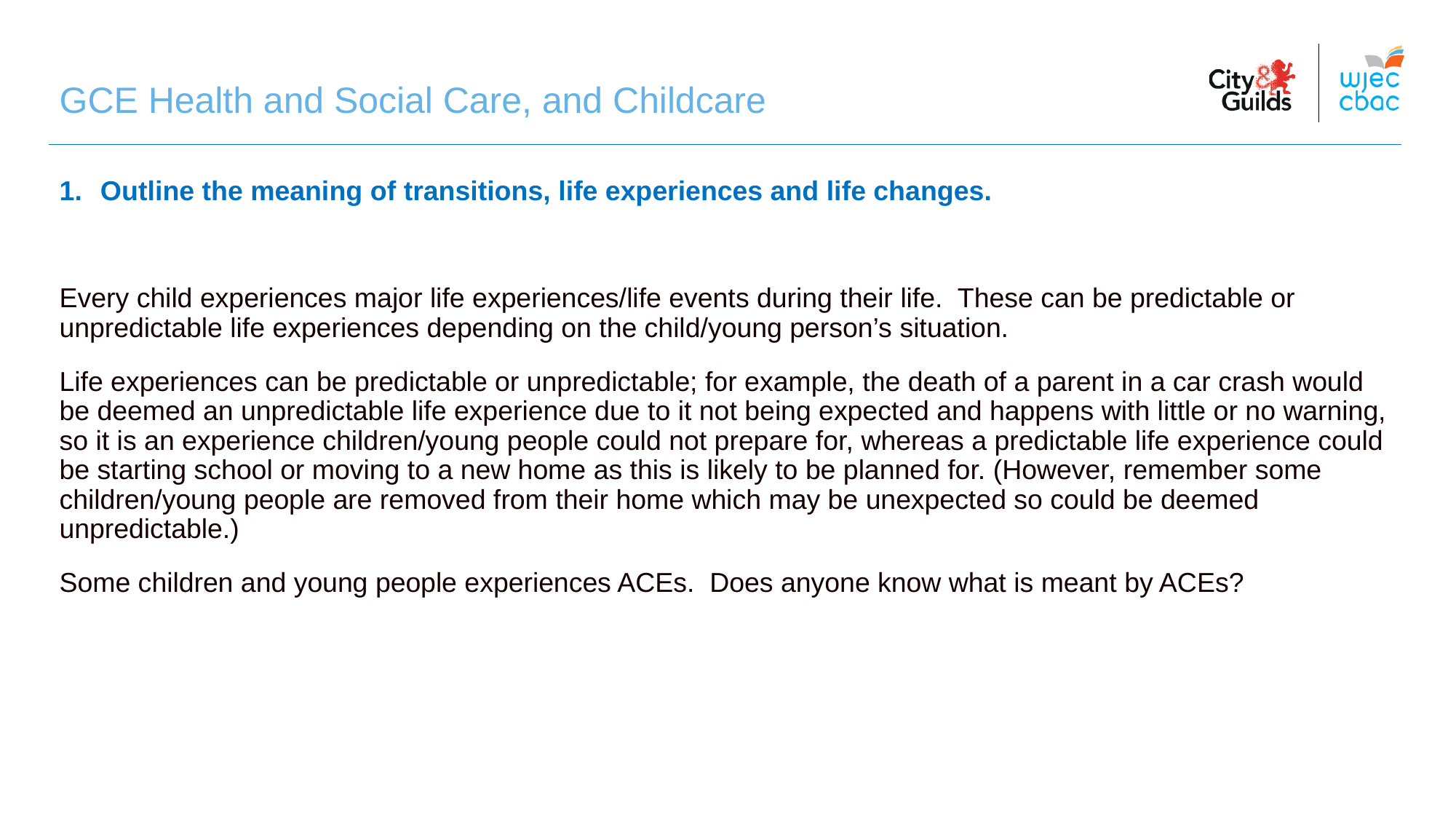

GCE Health and Social Care, and Childcare
Outline the meaning of transitions, life experiences and life changes.

Every child experiences major life experiences/life events during their life.  These can be predictable or unpredictable life experiences depending on the child/young person’s situation.
Life experiences can be predictable or unpredictable; for example, the death of a parent in a car crash would be deemed an unpredictable life experience due to it not being expected and happens with little or no warning, so it is an experience children/young people could not prepare for, whereas a predictable life experience could be starting school or moving to a new home as this is likely to be planned for. (However, remember some children/young people are removed from their home which may be unexpected so could be deemed unpredictable.)
Some children and young people experiences ACEs.  Does anyone know what is meant by ACEs?